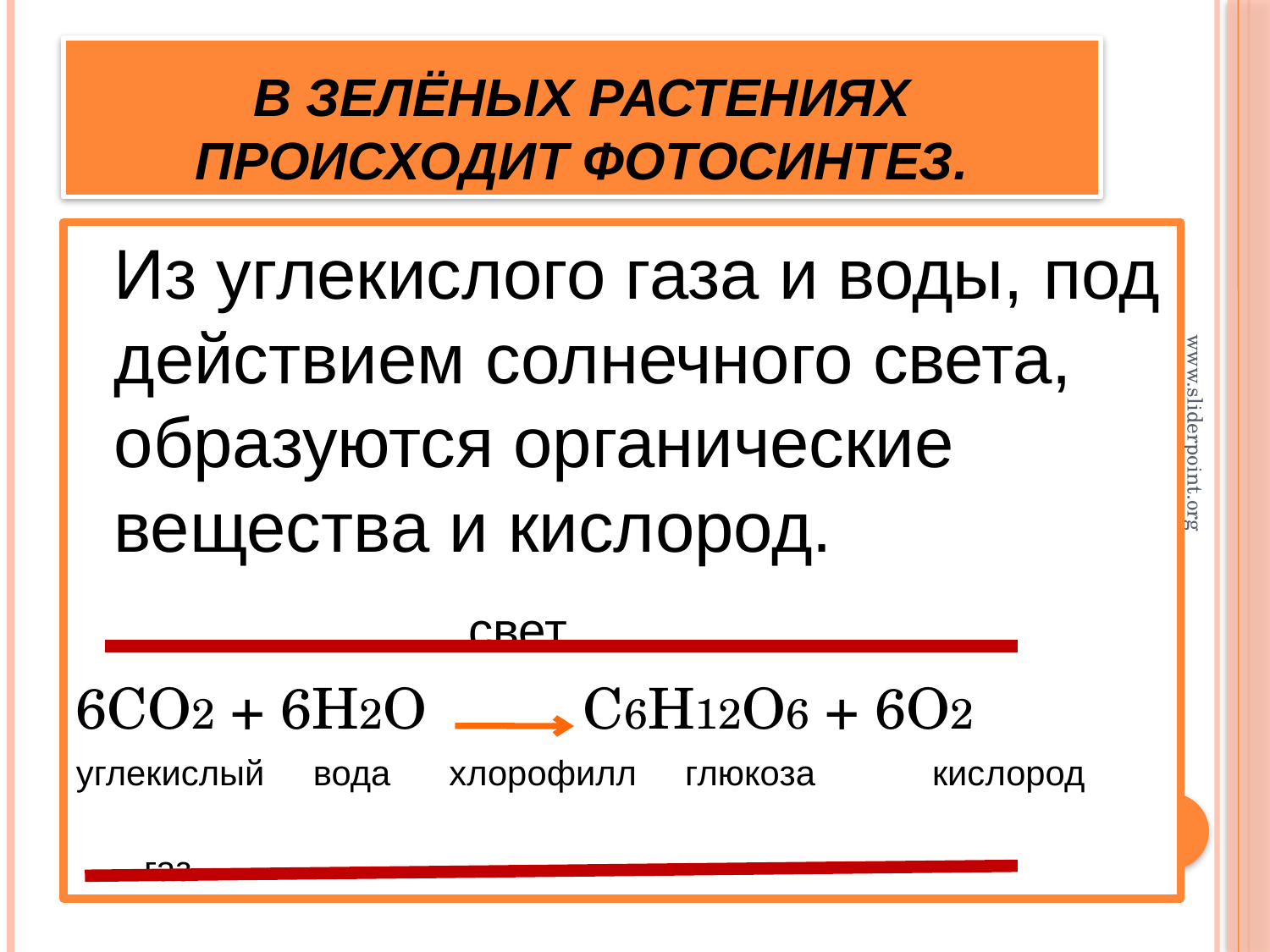

# В зелёных растениях происходит фотосинтез.
	Из углекислого газа и воды, под действием солнечного света, образуются органические вещества и кислород.
	                  свет
6CO2 + 6H2O          C6H12O6 + 6O2
углекислый     вода      хлорофилл     глюкоза            кислород
       газ
www.sliderpoint.org